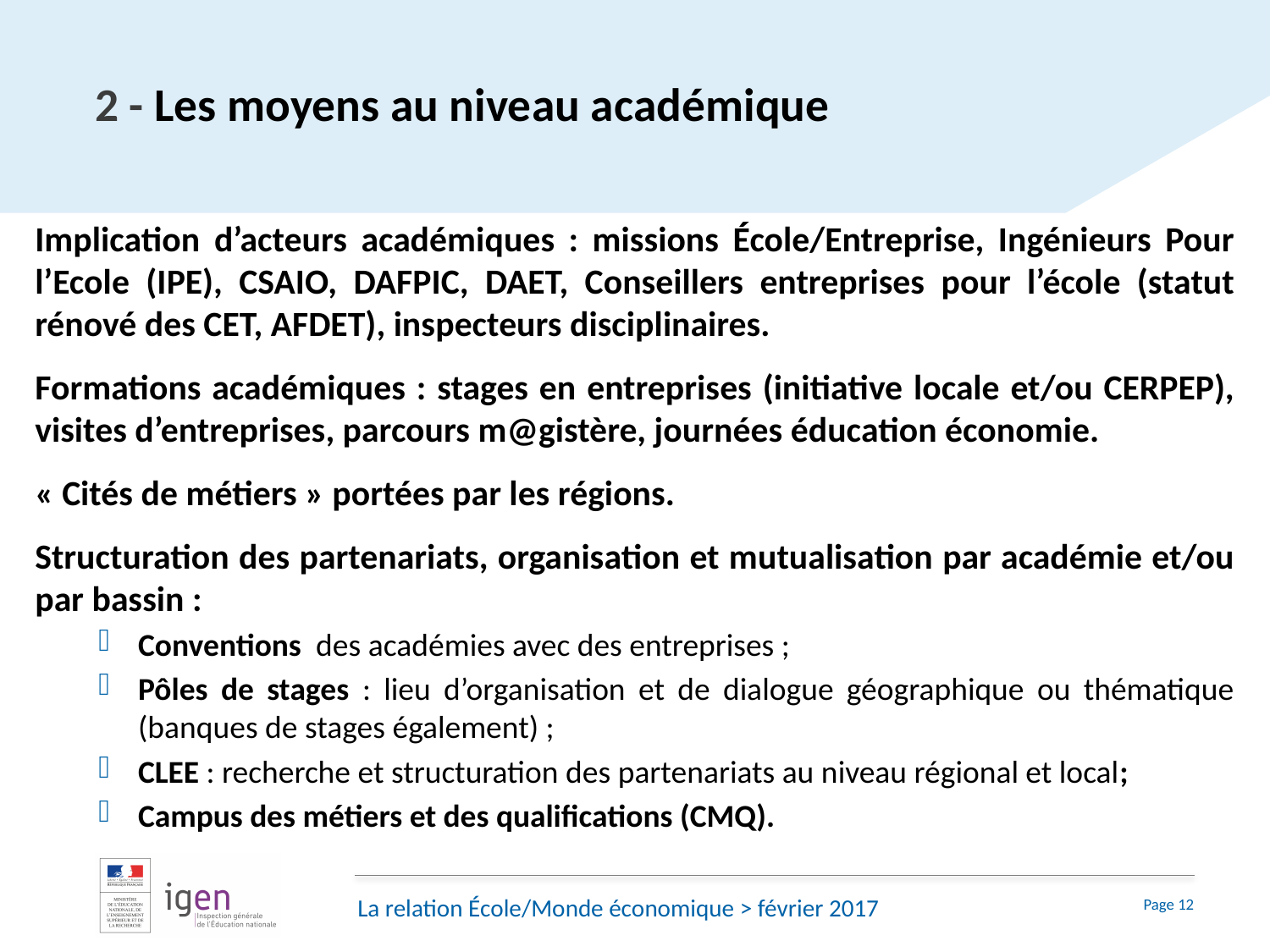

# 2 - Les moyens au niveau académique
Implication d’acteurs académiques : missions École/Entreprise, Ingénieurs Pour l’Ecole (IPE), CSAIO, DAFPIC, DAET, Conseillers entreprises pour l’école (statut rénové des CET, AFDET), inspecteurs disciplinaires.

Formations académiques : stages en entreprises (initiative locale et/ou CERPEP), visites d’entreprises, parcours m@gistère, journées éducation économie.

« Cités de métiers » portées par les régions.

Structuration des partenariats, organisation et mutualisation par académie et/ou par bassin :
Conventions  des académies avec des entreprises ;
Pôles de stages : lieu d’organisation et de dialogue géographique ou thématique (banques de stages également) ;
CLEE : recherche et structuration des partenariats au niveau régional et local;
Campus des métiers et des qualifications (CMQ).